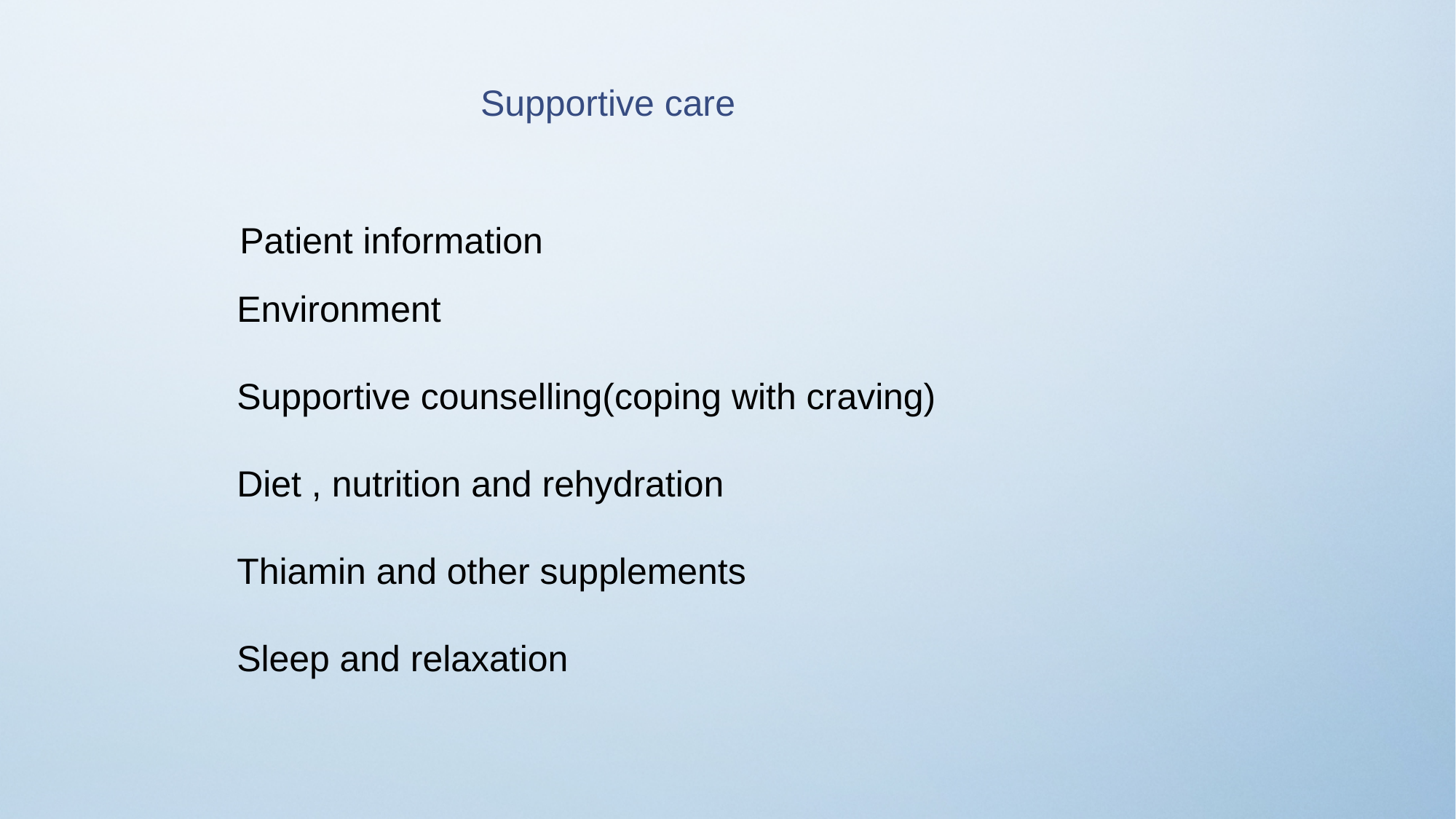

Supportive care
Patient information
Environment

Supportive counselling(coping with craving)

Diet , nutrition and rehydration

Thiamin and other supplements

Sleep and relaxation